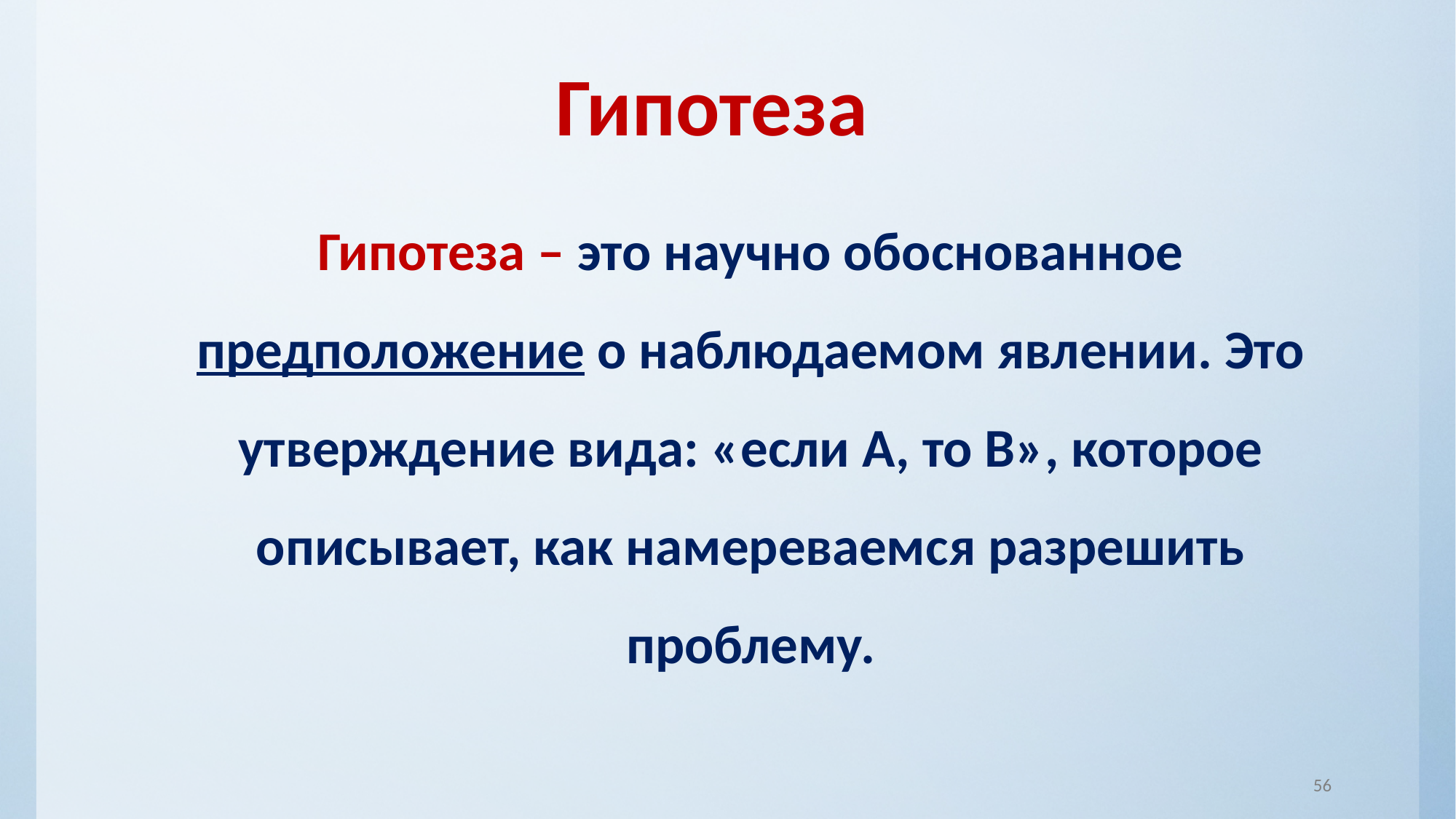

Гипотеза
Гипотеза – это научно обоснованное предположение о наблюдаемом явлении. Это утверждение вида: «если А, то В», которое описывает, как намереваемся разрешить проблему.
56